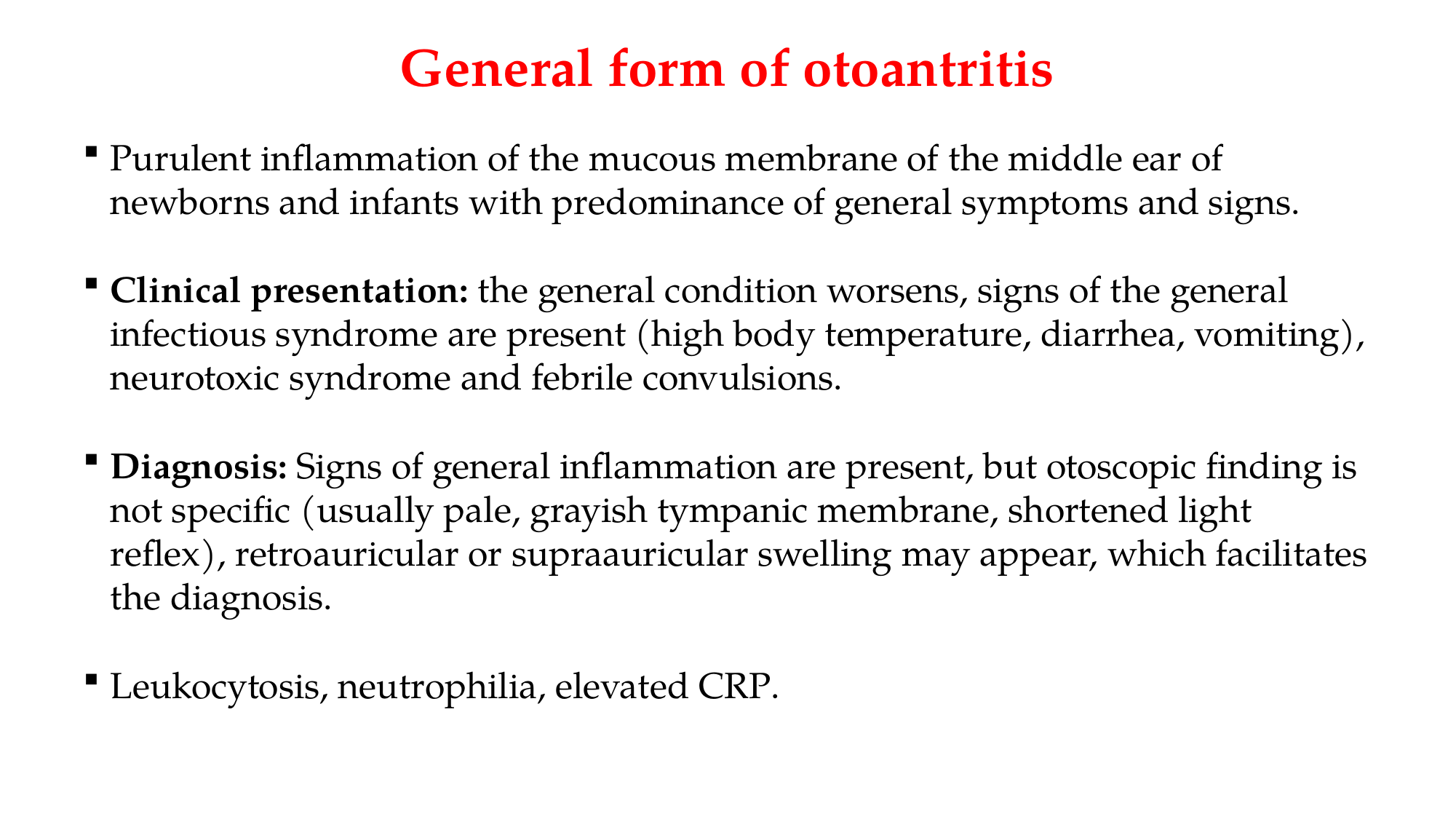

General form of otoantritis
Purulent inflammation of the mucous membrane of the middle ear of newborns and infants with predominance of general symptoms and signs.

Clinical presentation: the general condition worsens, signs of the general infectious syndrome are present (high body temperature, diarrhea, vomiting), neurotoxic syndrome and febrile convulsions.

Diagnosis: Signs of general inflammation are present, but otoscopic finding is not specific (usually pale, grayish tympanic membrane, shortened light reflex), retroauricular or supraauricular swelling may appear, which facilitates the diagnosis.

Leukocytosis, neutrophilia, elevated CRP.